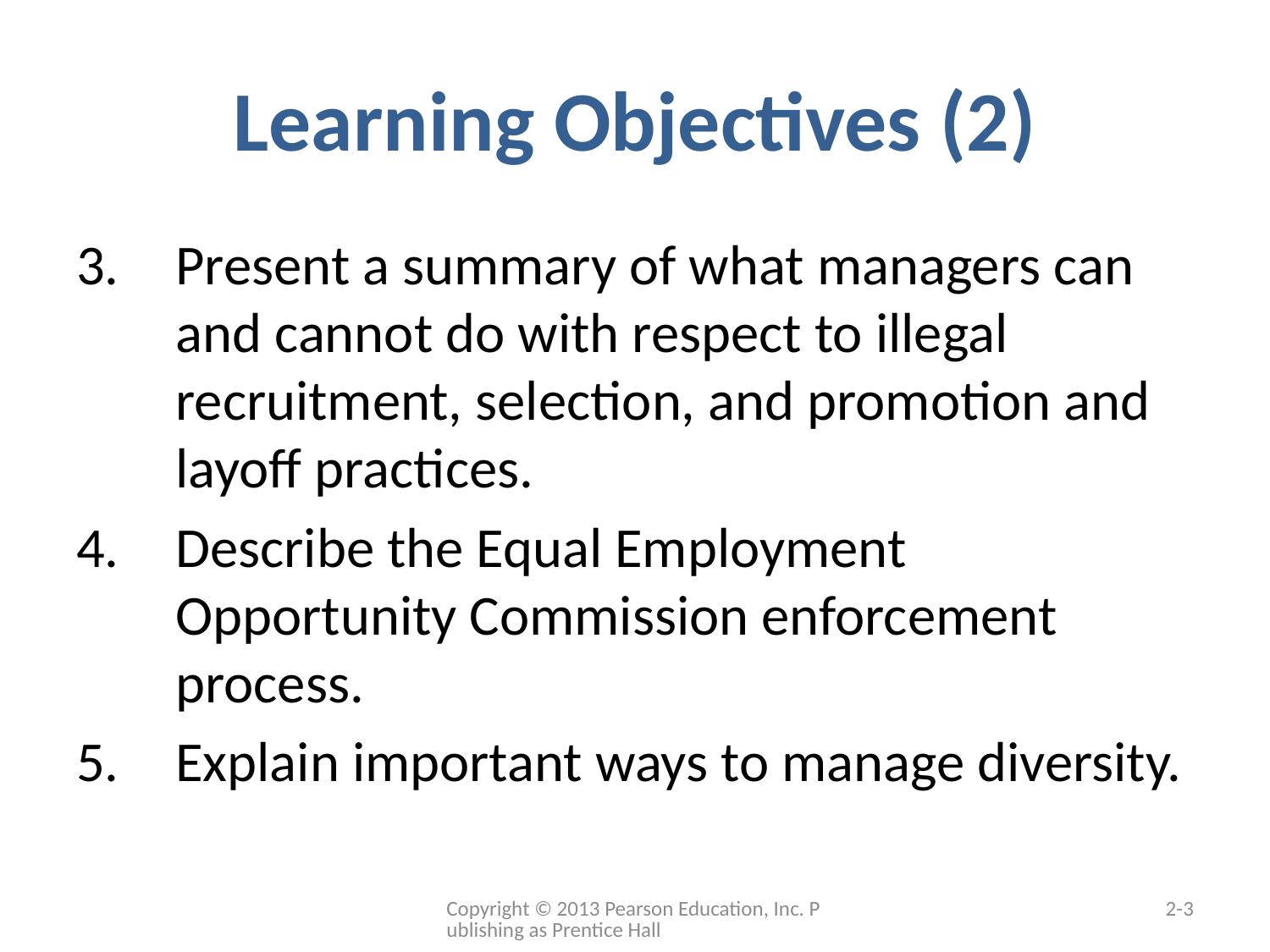

# Learning Objectives (2)
Present a summary of what managers can and cannot do with respect to illegal recruitment, selection, and promotion and layoff practices.
Describe the Equal Employment Opportunity Commission enforcement process.
Explain important ways to manage diversity.
Copyright © 2013 Pearson Education, Inc. Publishing as Prentice Hall
2-3